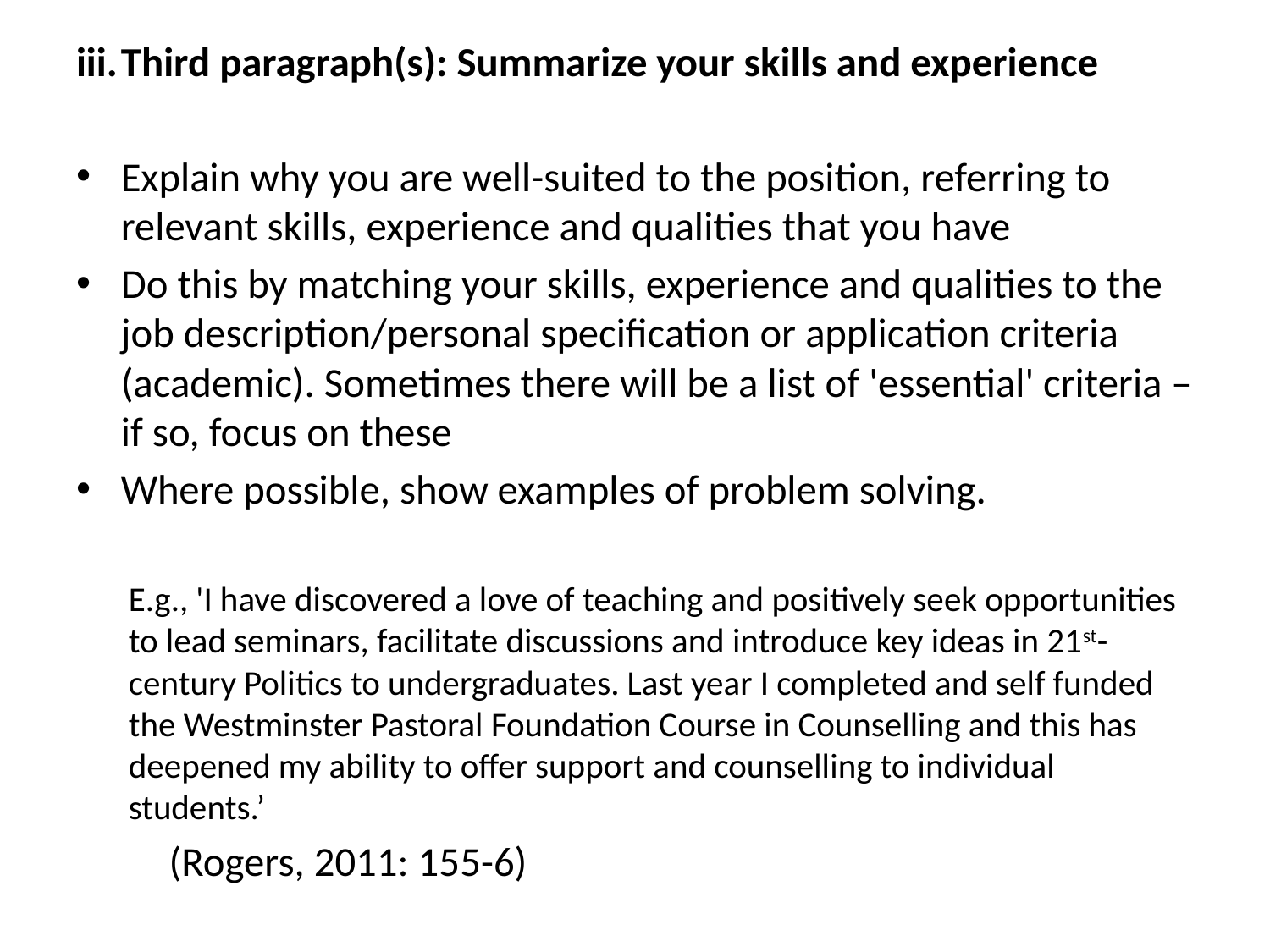

iii.	Third paragraph(s): Summarize your skills and experience

Explain why you are well-suited to the position, referring to relevant skills, experience and qualities that you have
Do this by matching your skills, experience and qualities to the job description/personal specification or application criteria (academic). Sometimes there will be a list of 'essential' criteria – if so, focus on these
Where possible, show examples of problem solving.

E.g., 'I have discovered a love of teaching and positively seek opportunities to lead seminars, facilitate discussions and introduce key ideas in 21st-century Politics to undergraduates. Last year I completed and self funded the Westminster Pastoral Foundation Course in Counselling and this has deepened my ability to offer support and counselling to individual students.’
									(Rogers, 2011: 155-6)